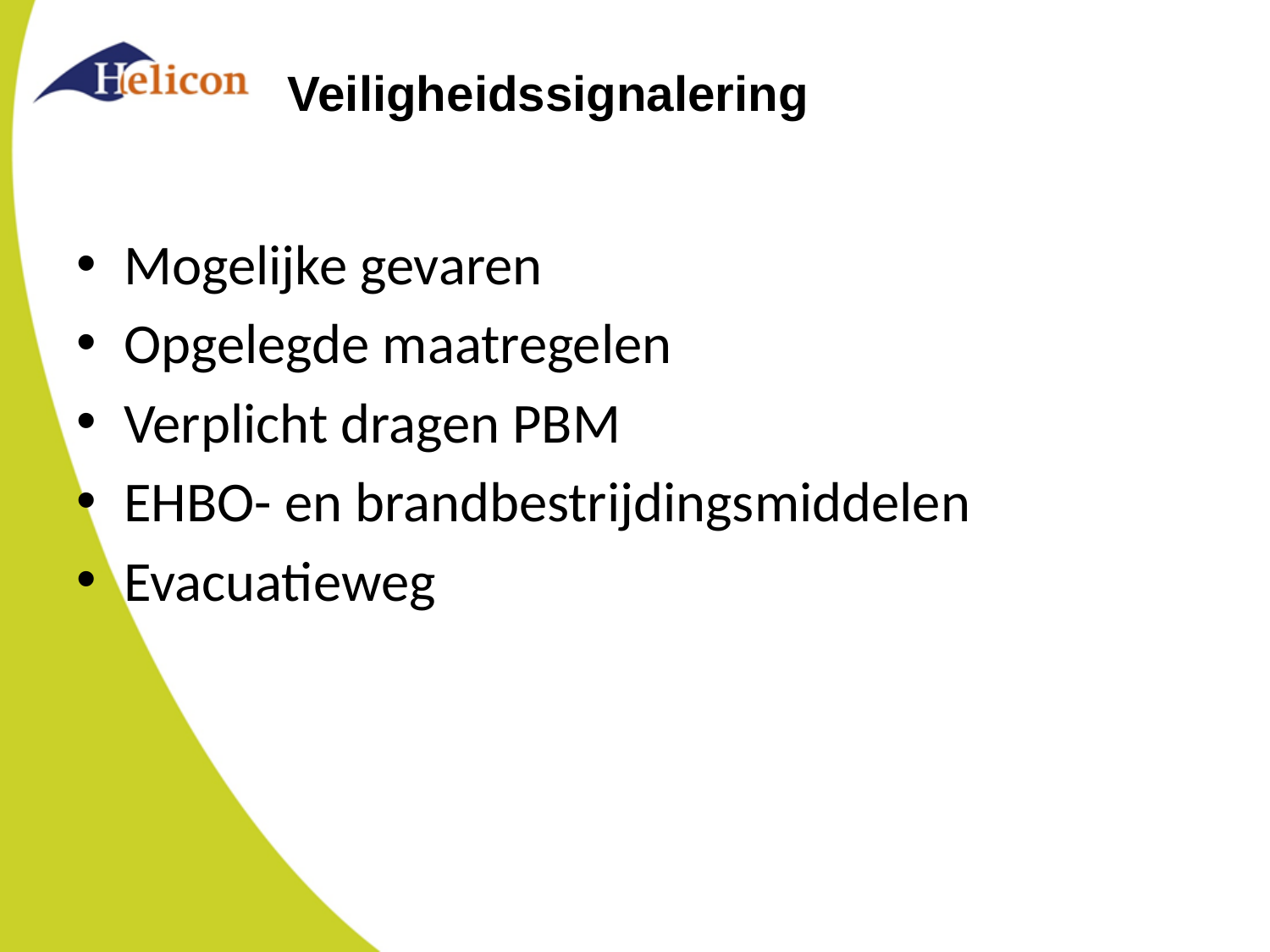

# Veiligheidssignalering
Mogelijke gevaren
Opgelegde maatregelen
Verplicht dragen PBM
EHBO- en brandbestrijdingsmiddelen
Evacuatieweg